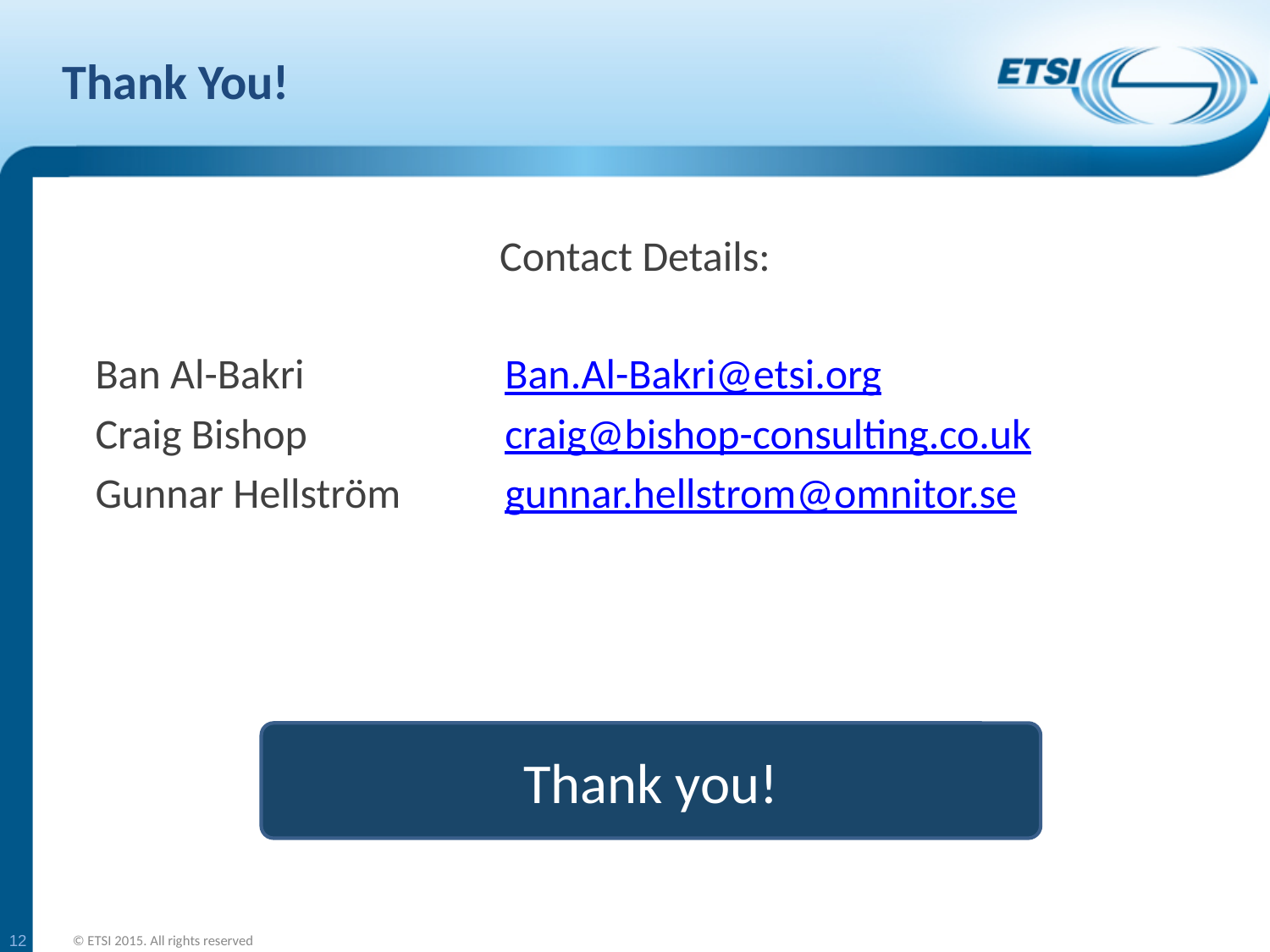

# Thank You!
Contact Details:

  Ban Al-Bakri		Ban.Al-Bakri@etsi.org
  Craig Bishop 		craig@bishop-consulting.co.uk
  Gunnar Hellström 	gunnar.hellstrom@omnitor.se

Thank you!
12
© ETSI 2015. All rights reserved